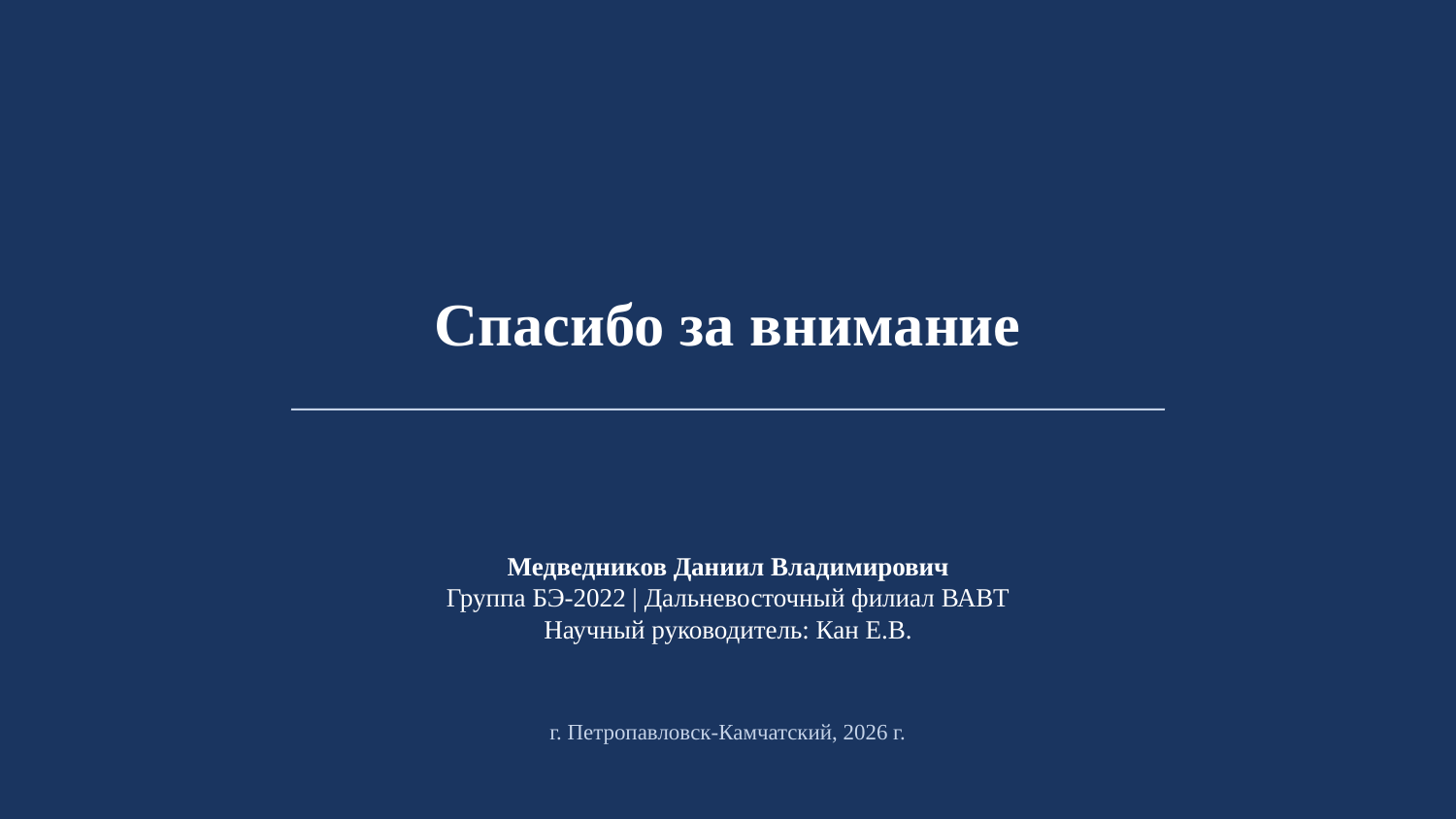

Спасибо за внимание

Медведников Даниил Владимирович
Группа БЭ-2022 | Дальневосточный филиал ВАВТ
Научный руководитель: Кан Е.В.
г. Петропавловск-Камчатский, 2026 г.